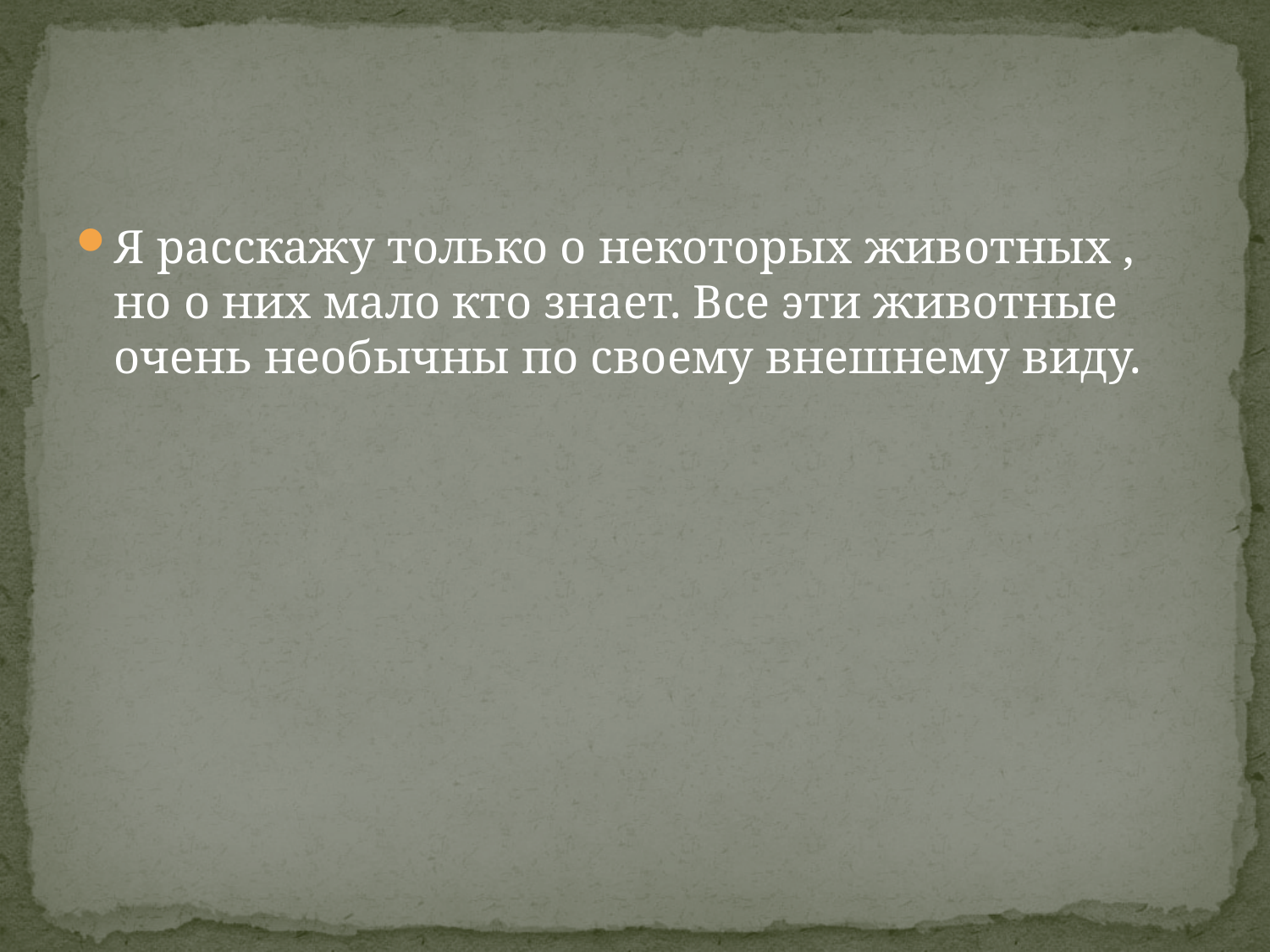

#
Я расскажу только о некоторых животных , но о них мало кто знает. Все эти животные очень необычны по своему внешнему виду.